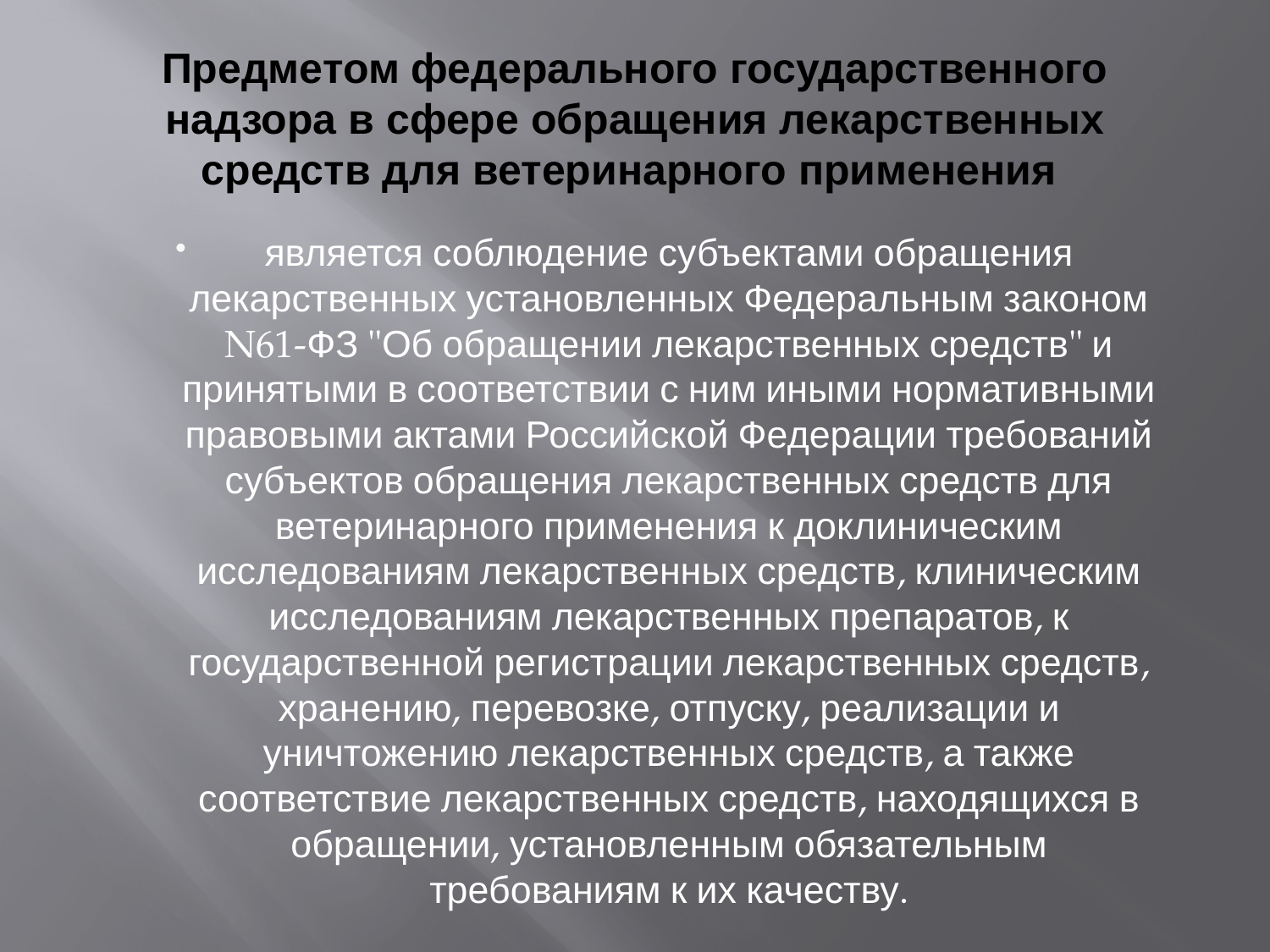

# Предметом федерального государственного надзора в сфере обращения лекарственных средств для ветеринарного применения
является соблюдение субъектами обращения лекарственных установленных Федеральным законом N61-ФЗ "Об обращении лекарственных средств" и принятыми в соответствии с ним иными нормативными правовыми актами Российской Федерации требований субъектов обращения лекарственных средств для ветеринарного применения к доклиническим исследованиям лекарственных средств, клиническим исследованиям лекарственных препаратов, к государственной регистрации лекарственных средств, хранению, перевозке, отпуску, реализации и уничтожению лекарственных средств, а также соответствие лекарственных средств, находящихся в обращении, установленным обязательным требованиям к их качеству.